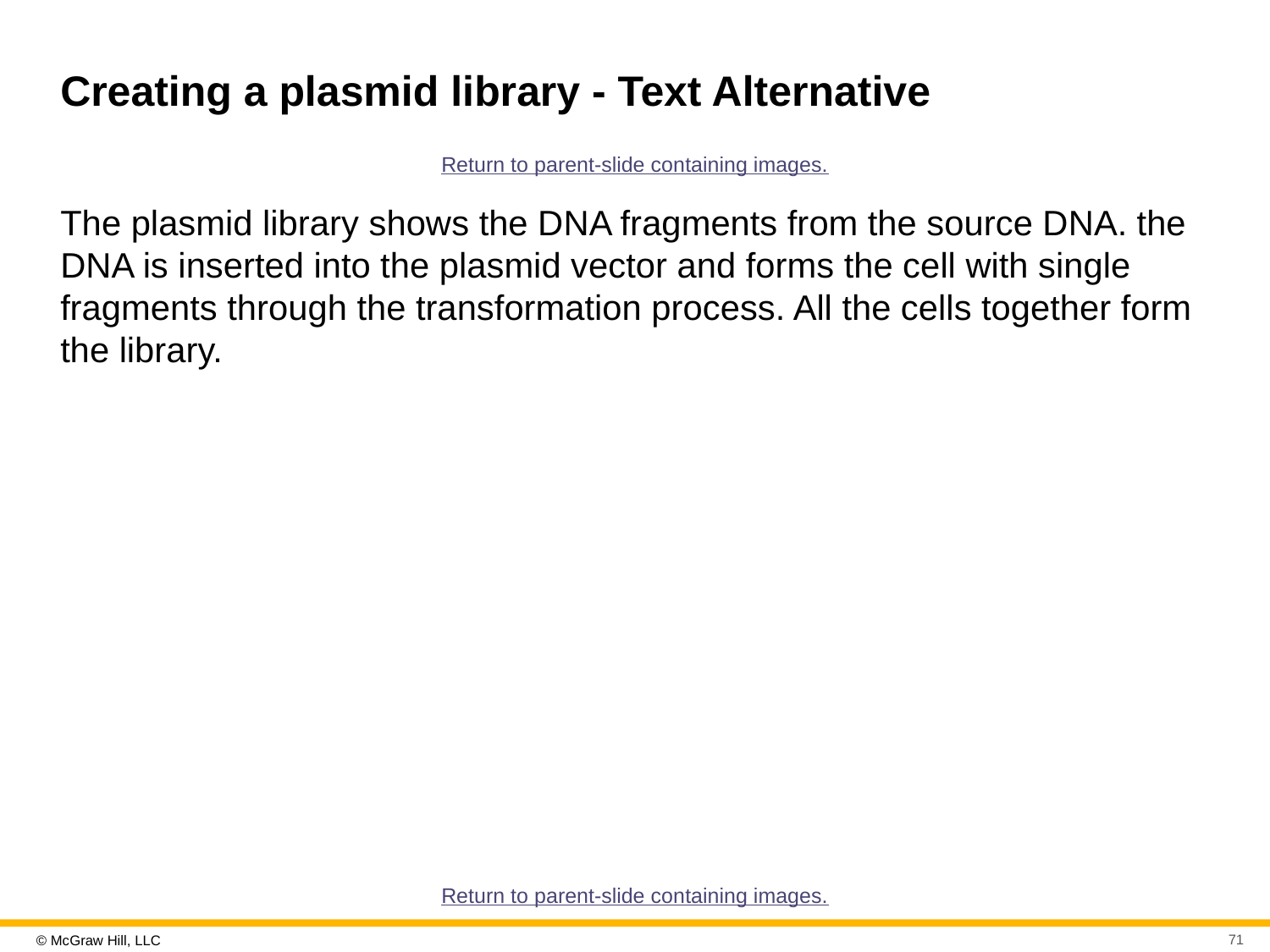

# Creating a plasmid library - Text Alternative
Return to parent-slide containing images.
The plasmid library shows the DNA fragments from the source DNA. the DNA is inserted into the plasmid vector and forms the cell with single fragments through the transformation process. All the cells together form the library.
Return to parent-slide containing images.
71